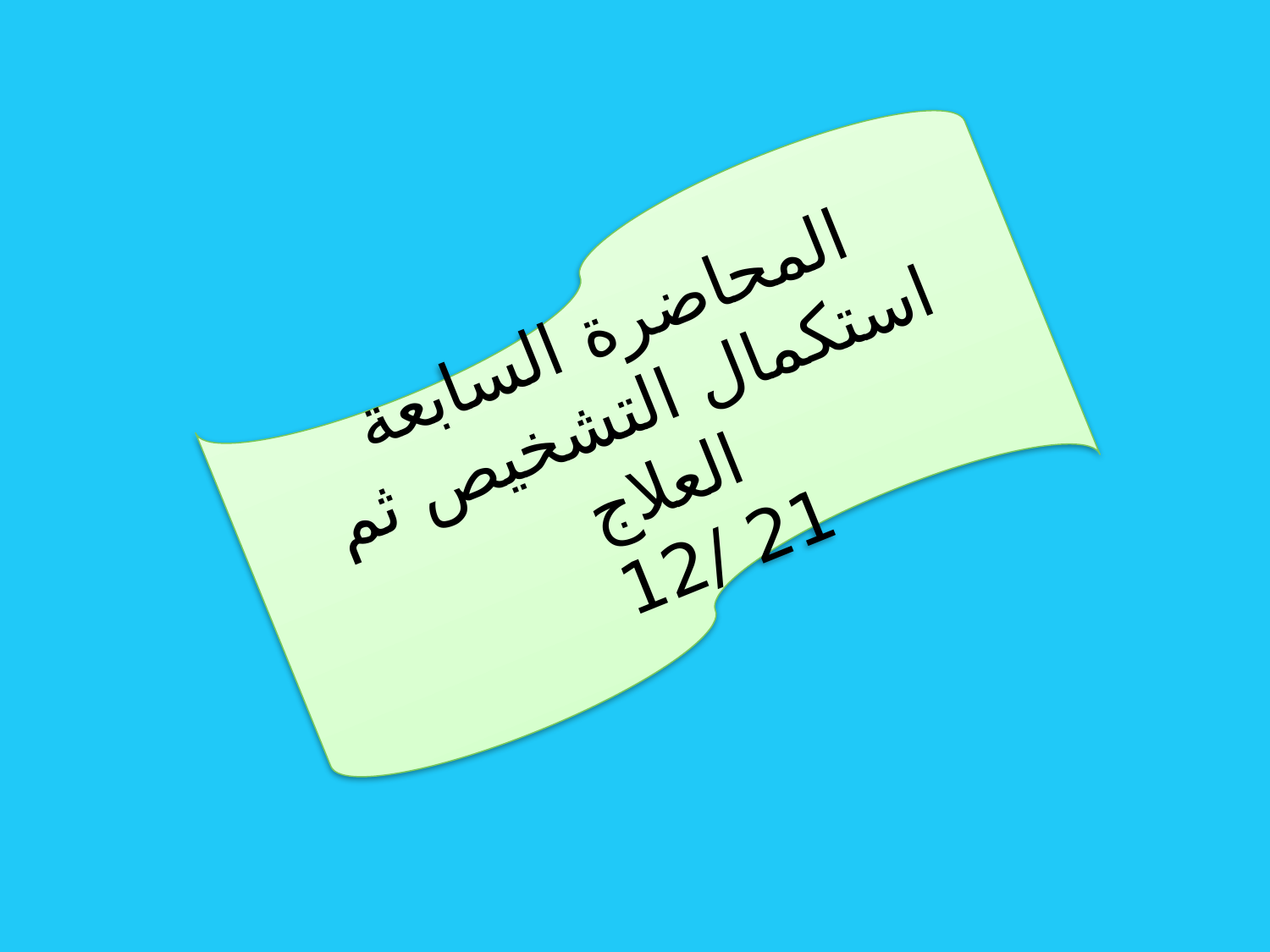

المحاضرة السابعة
استكمال التشخيص ثم العلاج
21 /12